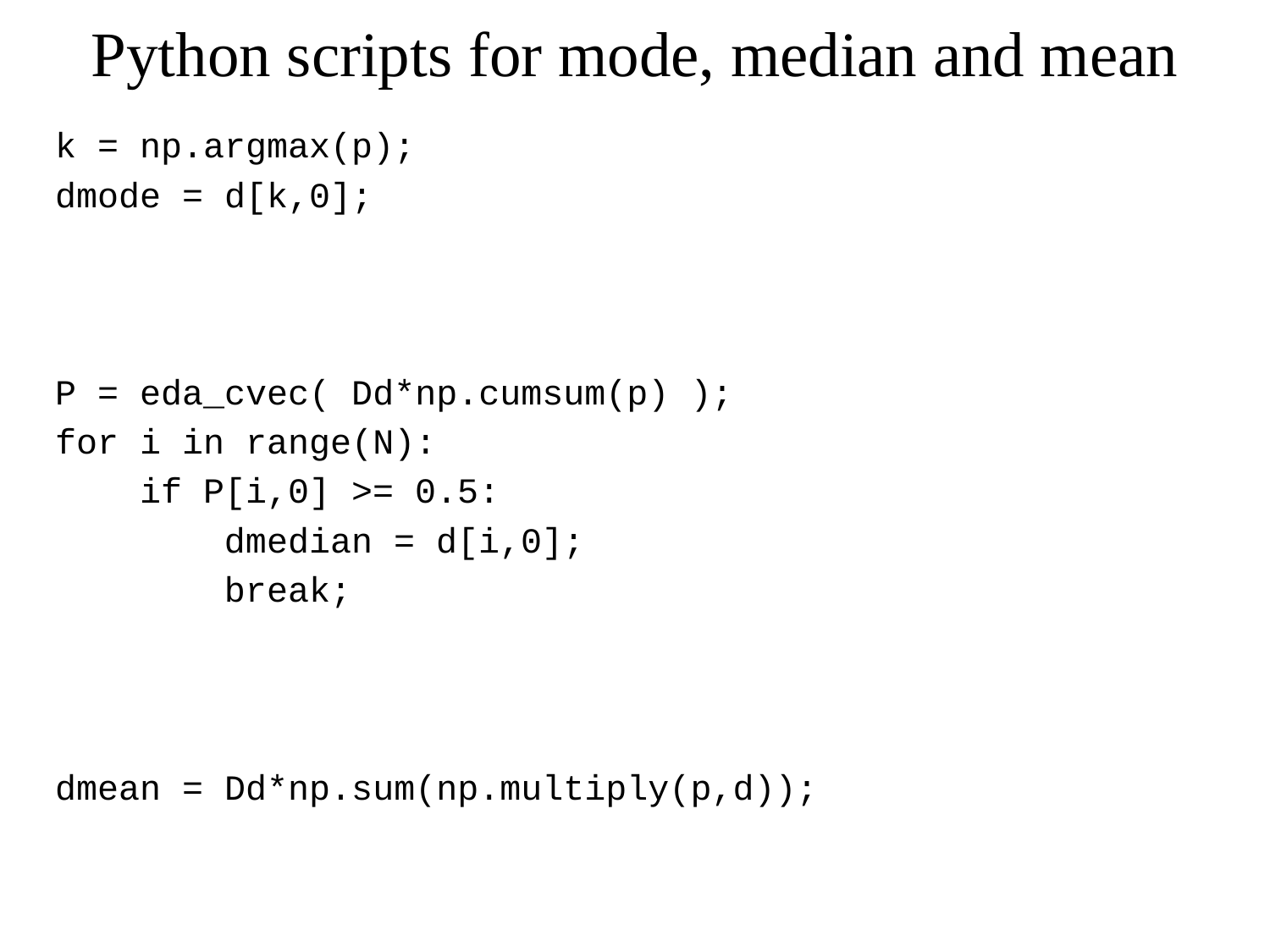

# Python scripts for mode, median and mean
k = np.argmax(p);
dmode = d[k,0];

P = eda_cvec( Dd*np.cumsum(p) );
for i in range(N):
    if P[i,0] >= 0.5:
        dmedian = d[i,0];
        break;

dmean = Dd*np.sum(np.multiply(p,d));